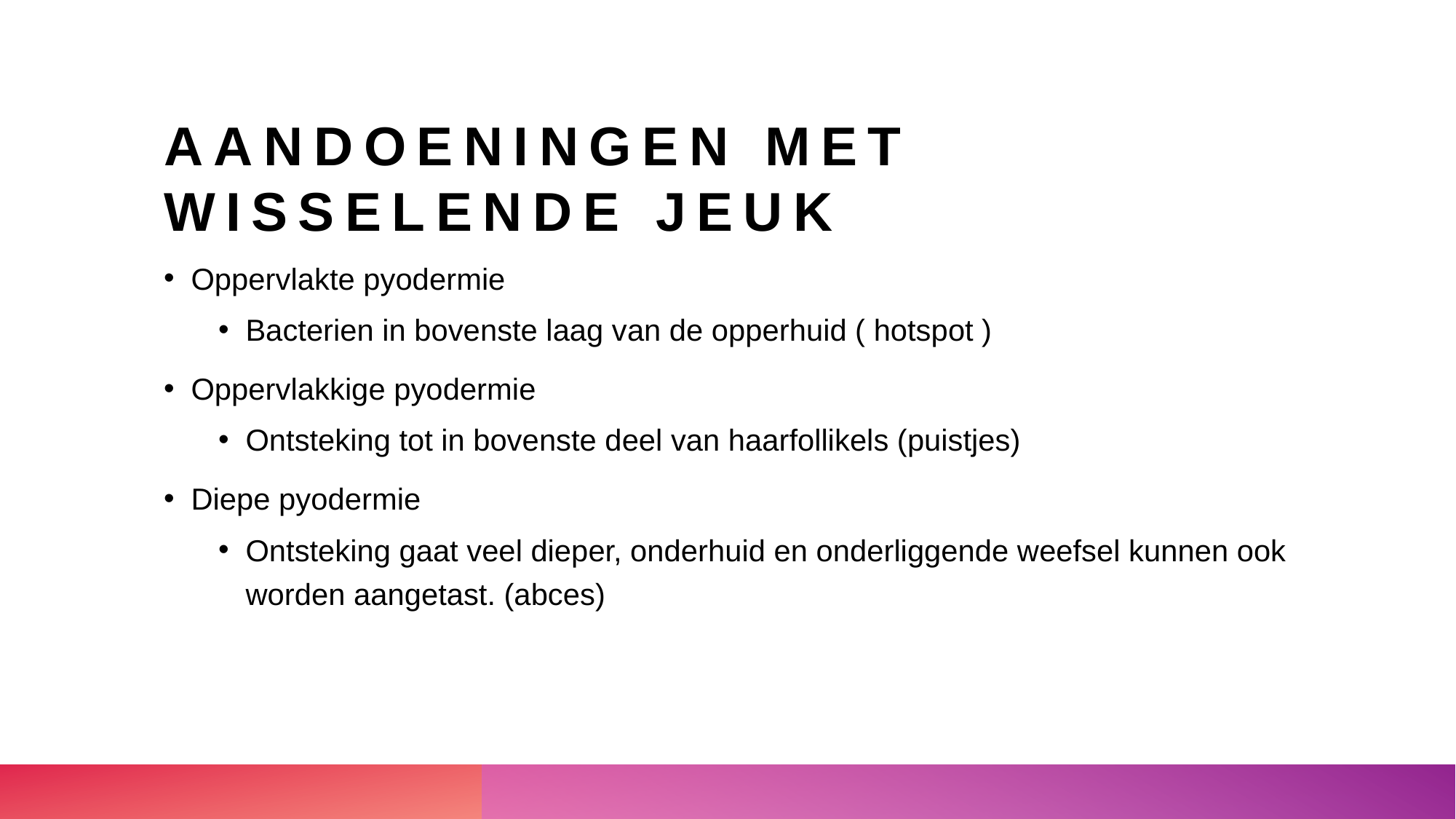

# Aandoeningen met wisselende jeuk
Oppervlakte pyodermie
Bacterien in bovenste laag van de opperhuid ( hotspot )
Oppervlakkige pyodermie
Ontsteking tot in bovenste deel van haarfollikels (puistjes)
Diepe pyodermie
Ontsteking gaat veel dieper, onderhuid en onderliggende weefsel kunnen ook worden aangetast. (abces)